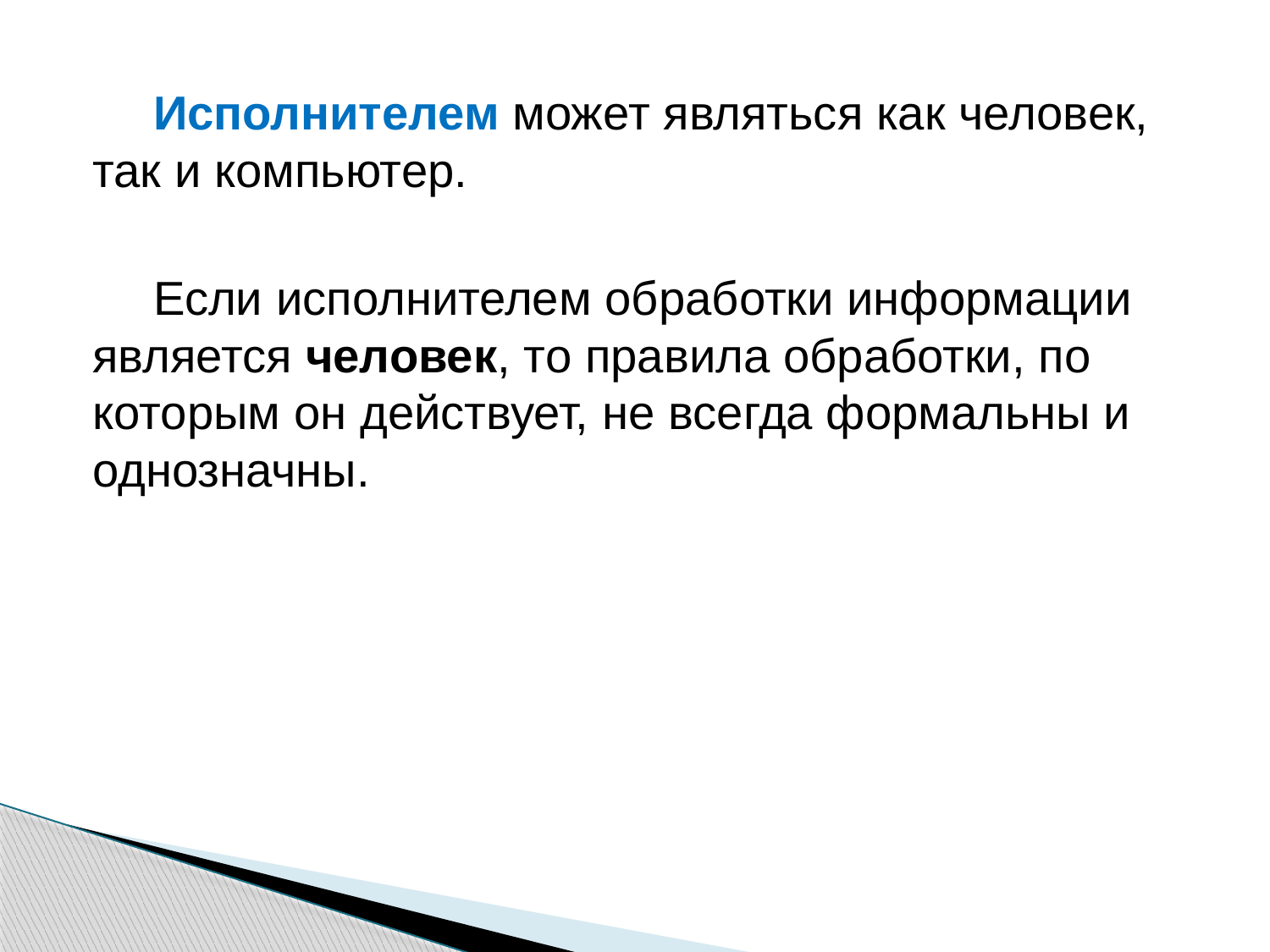

Исполнителем может являться как человек, так и компьютер.

Если исполнителем обработки информации является человек, то правила обработки, по которым он действует, не всегда формальны и однозначны.